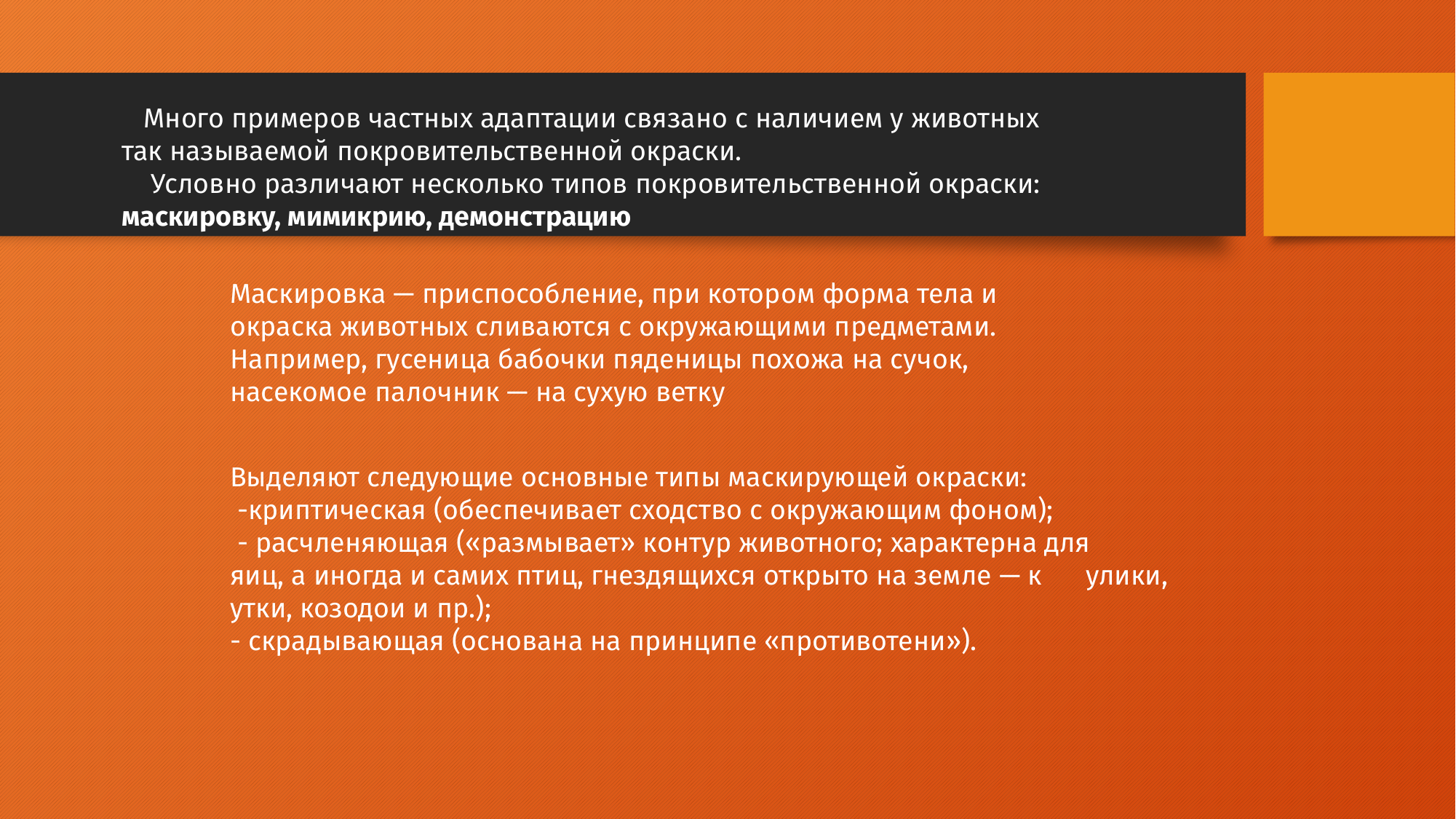

Много примеров частных адаптации связано с наличием у животных так называемой покровительственной окраски.
    Условно различают несколько типов покровительственной окраски: маскировку, мимикрию, демонстрацию
Маскировка — приспособление, при котором форма тела и окраска животных сливаются с окружающими предметами. Например, гусеница бабочки пяденицы похожа на сучок, насекомое палочник — на сухую ветку
Выделяют следующие основные типы маскирующей окраски:
 -криптическая (обеспечивает сходство с окружающим фоном);
 - расчленяющая («размывает» контур животного; характерна для          яиц, а иногда и самих птиц, гнездящихся открыто на земле — к      улики, утки, козодои и пр.);
- скрадывающая (основана на принципе «противотени»).